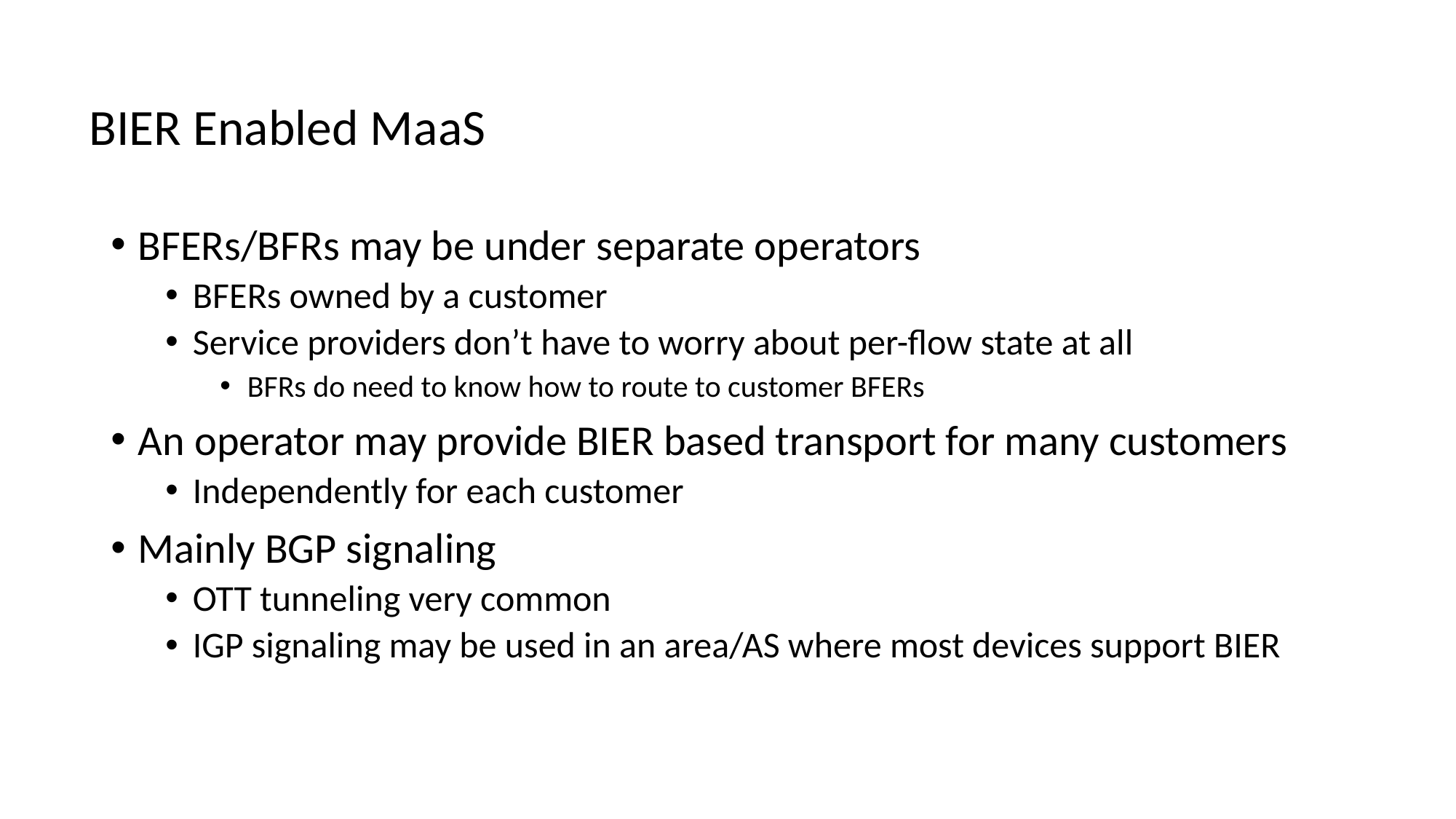

# BIER Enabled MaaS
BFERs/BFRs may be under separate operators
BFERs owned by a customer
Service providers don’t have to worry about per-flow state at all
BFRs do need to know how to route to customer BFERs
An operator may provide BIER based transport for many customers
Independently for each customer
Mainly BGP signaling
OTT tunneling very common
IGP signaling may be used in an area/AS where most devices support BIER